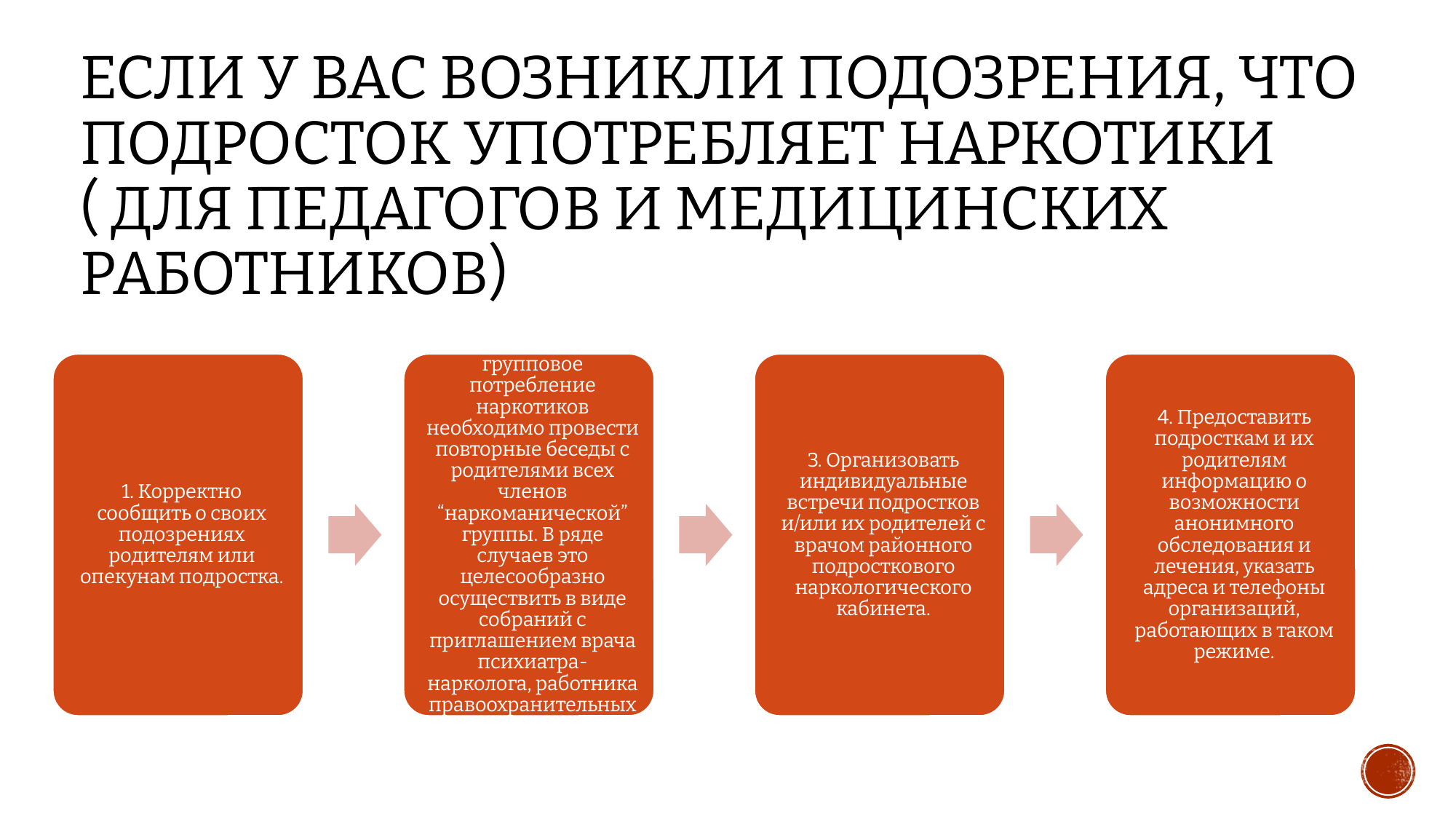

# Если у Вас возникли подозрения, что подросток употребляет наркотики ( для педагогов и медицинских работников)
1. Корректно сообщить о своих подозрениях родителям или опекунам подростка.

2. При подозрении на групповое потребление наркотиков необходимо провести повторные беседы с родителями всех членов “наркоманической” группы. В ряде случаев это целесообразно осуществить в виде собраний с приглашением врача психиатра- нарколога, работника правоохранительных органов.

3. Организовать индивидуальные встречи подростков и/или их родителей с врачом районного подросткового наркологического кабинета.

4. Предоставить подросткам и их родителям информацию о возможности анонимного обследования и лечения, указать адреса и телефоны организаций, работающих в таком режиме.